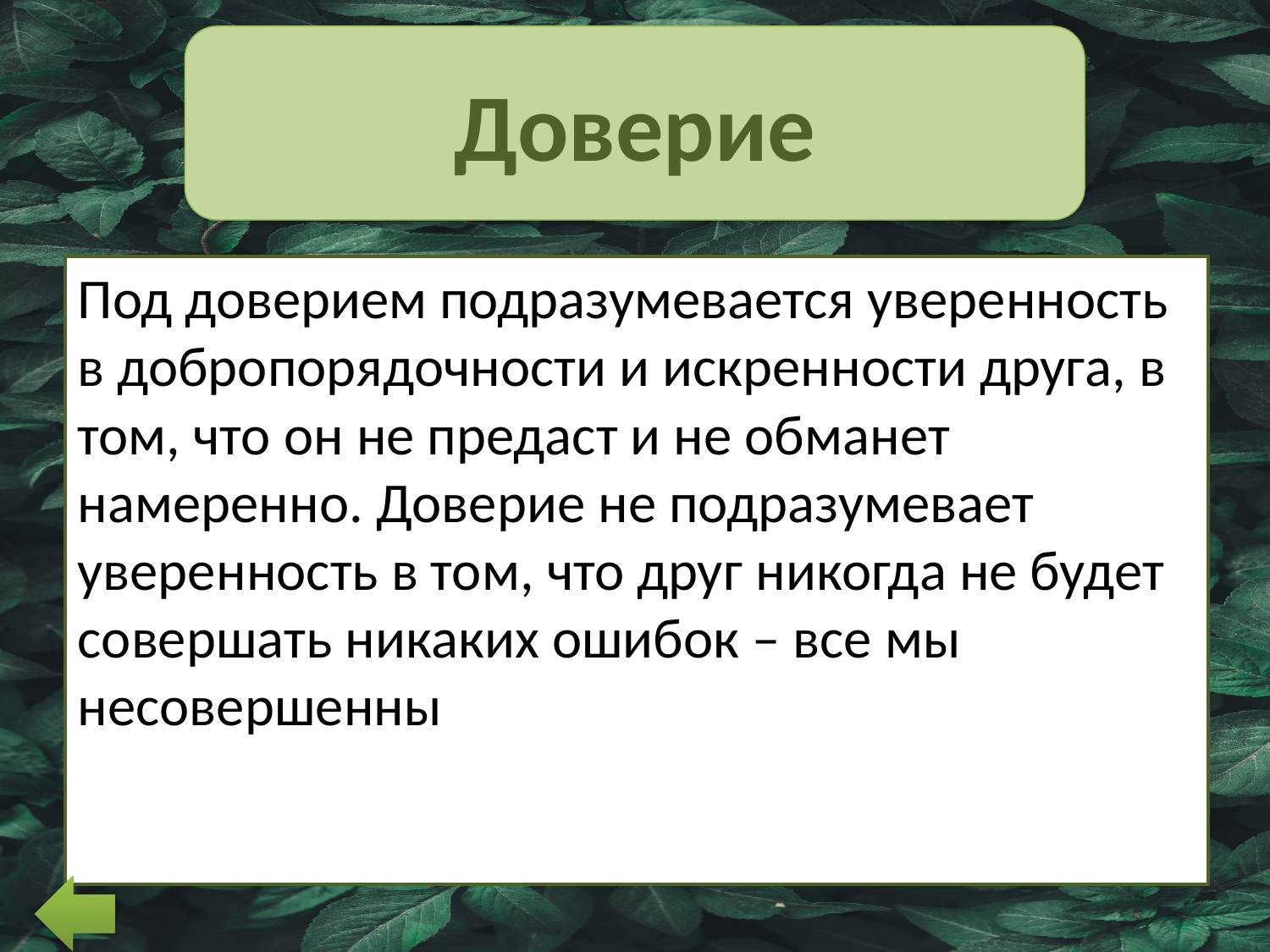

Доверие
Под доверием подразумевается уверенность в добропорядочности и искренности друга, в том, что он не предаст и не обманет намеренно. Доверие не подразумевает уверенность в том, что друг никогда не будет совершать никаких ошибок – все мы несовершенны